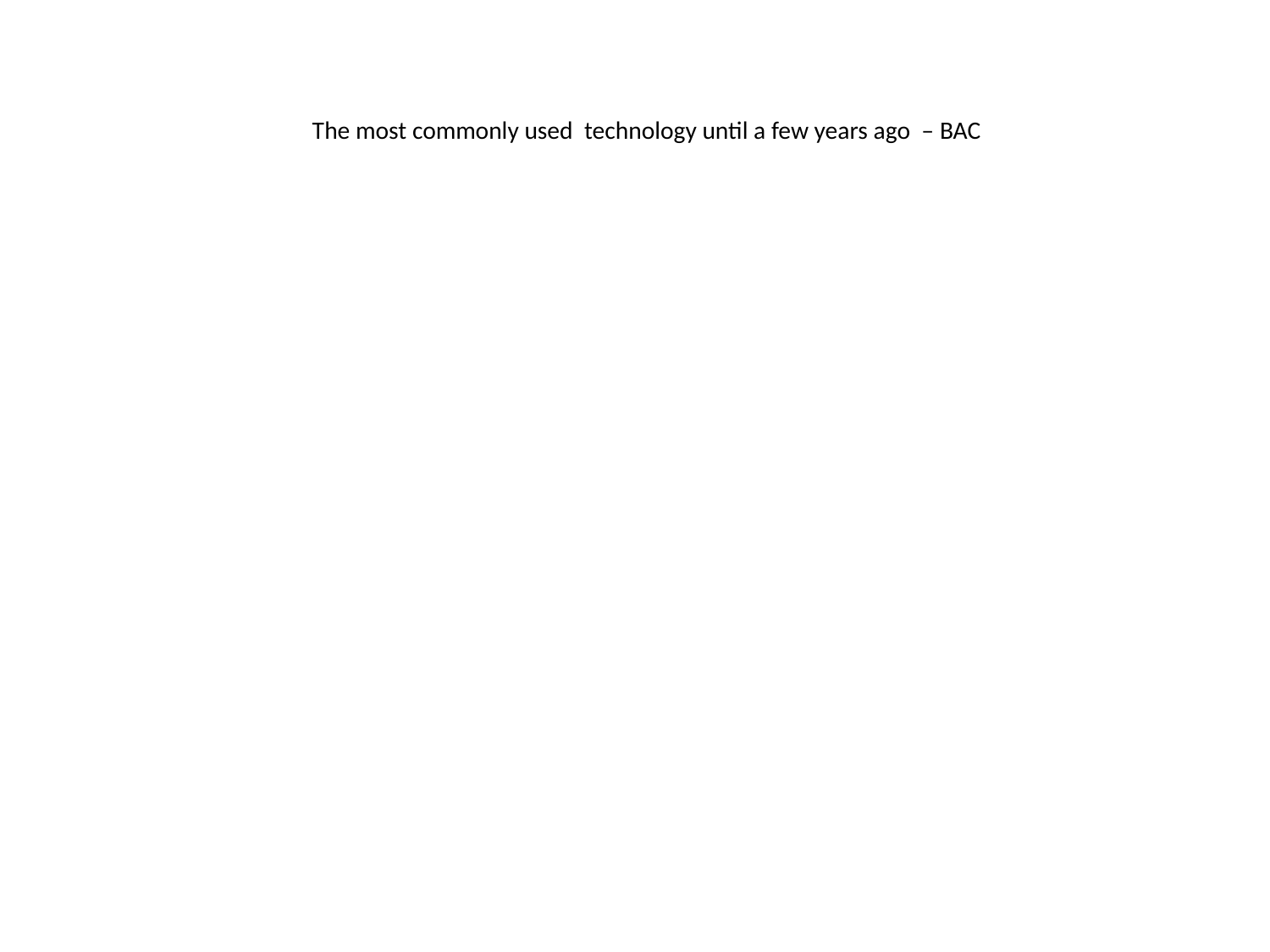

# The most commonly used  technology until a few years ago  – BAC